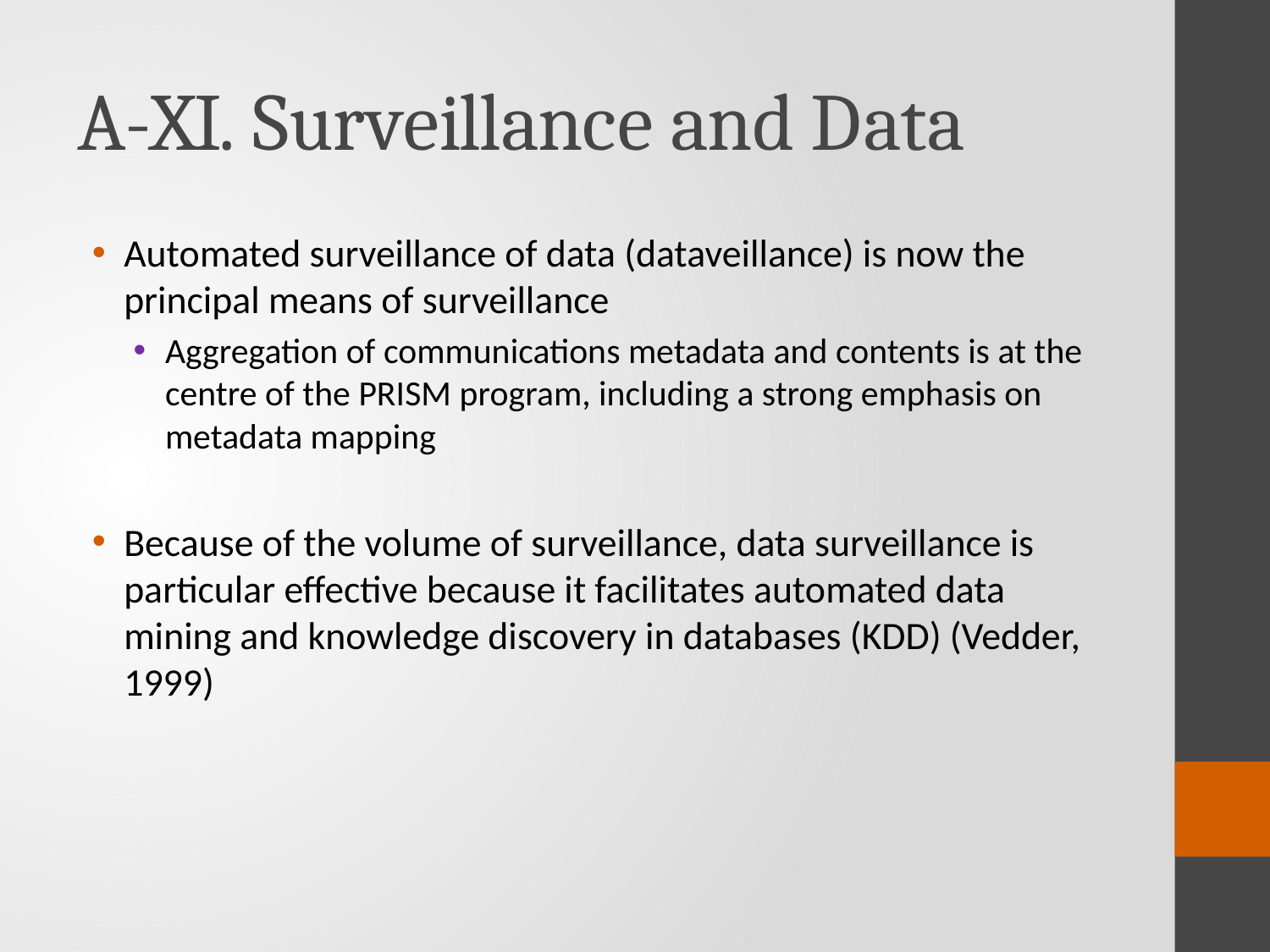

# A-XI. Surveillance and Data
Automated surveillance of data (dataveillance) is now the principal means of surveillance
Aggregation of communications metadata and contents is at the centre of the PRISM program, including a strong emphasis on metadata mapping

Because of the volume of surveillance, data surveillance is particular effective because it facilitates automated data mining and knowledge discovery in databases (KDD) (Vedder, 1999)